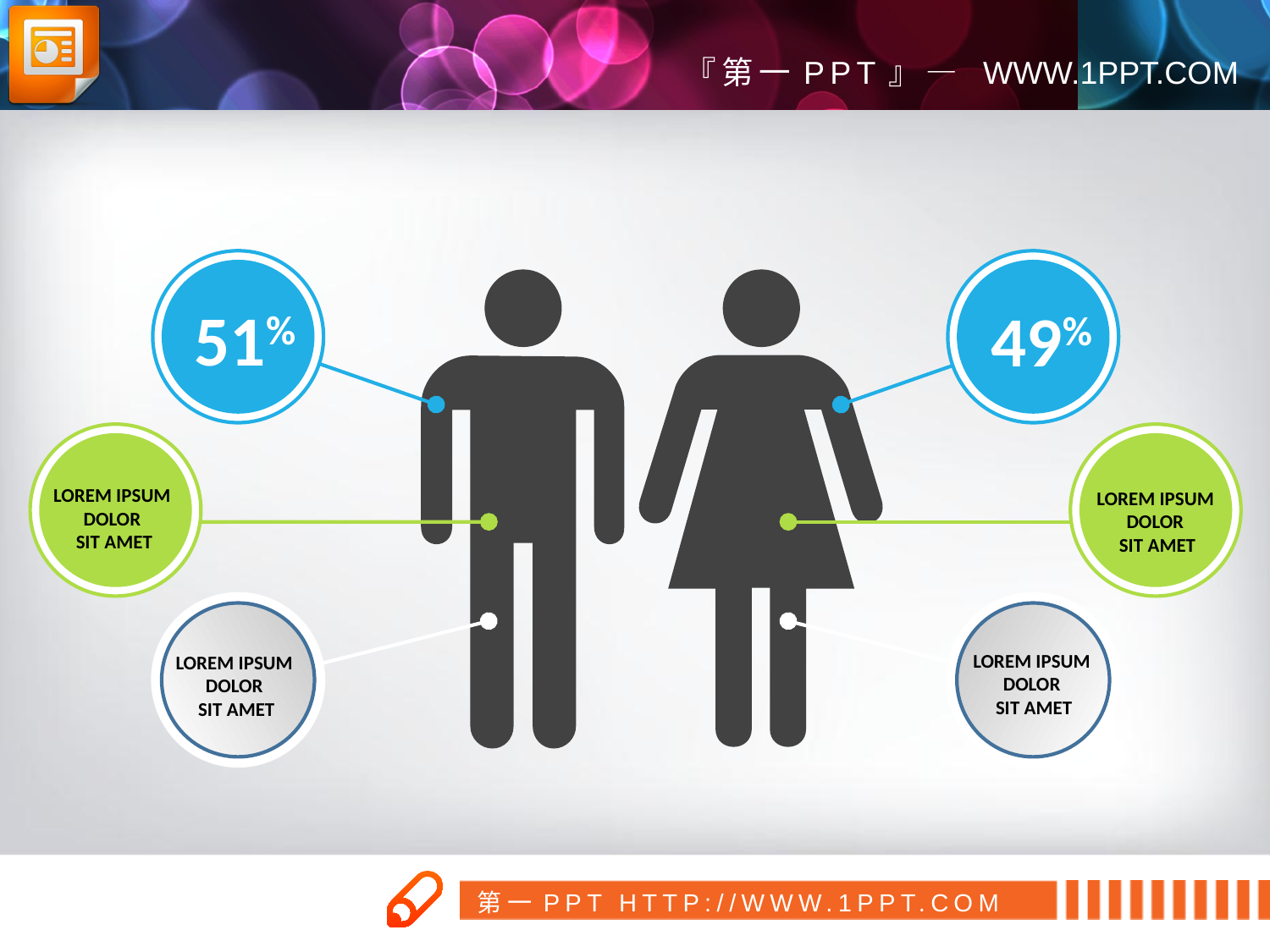

51%
49%

LOREM IPSUM
DOLOR
SIT AMET
LOREM IPSUM
DOLOR
SIT AMET

LOREM IPSUM
DOLOR
SIT AMET
LOREM IPSUM
DOLOR
SIT AMET